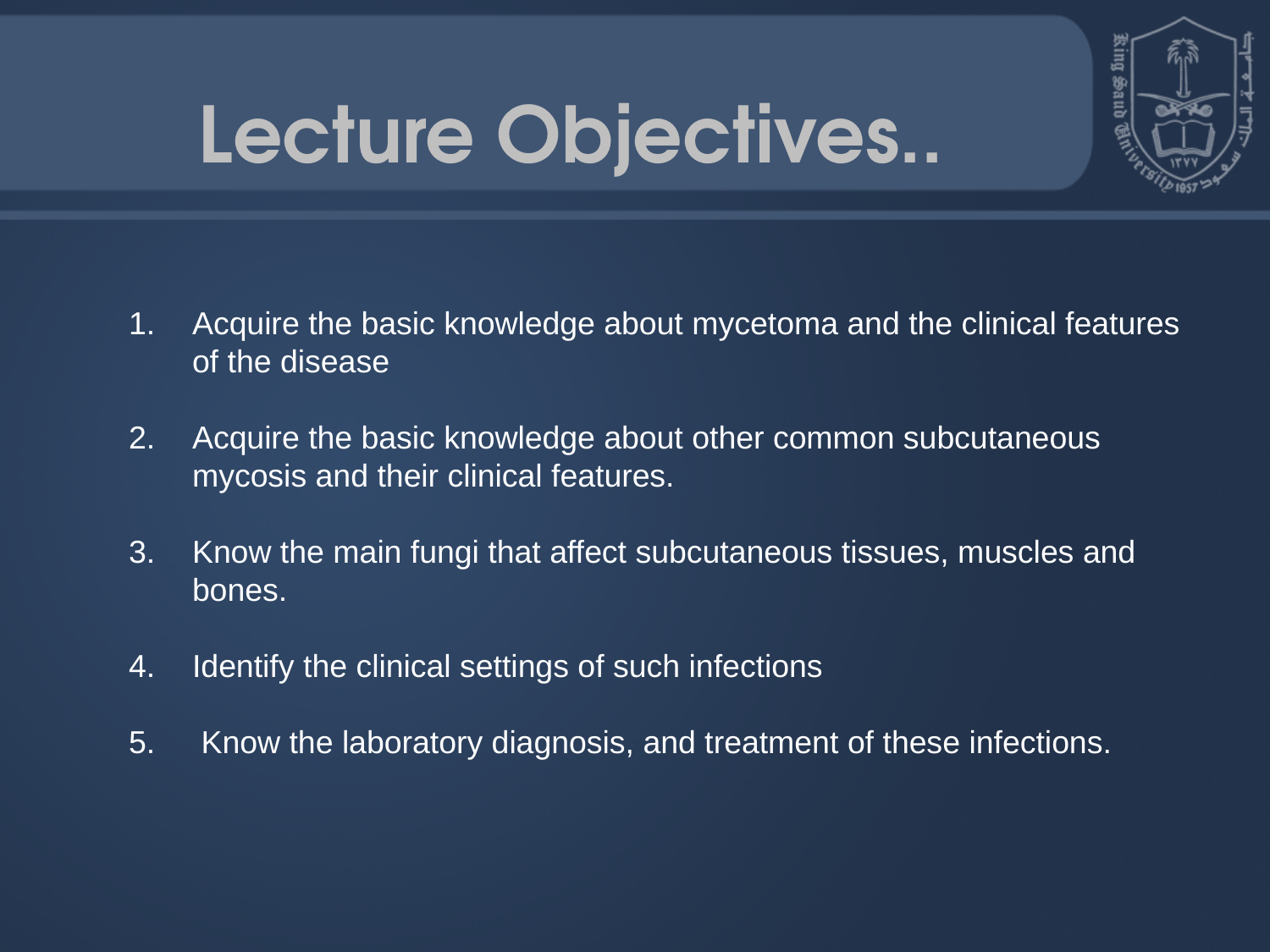

Lecture Objectives..
Acquire the basic knowledge about mycetoma and the clinical features of the disease

Acquire the basic knowledge about other common subcutaneous mycosis and their clinical features.

Know the main fungi that affect subcutaneous tissues, muscles and bones.

Identify the clinical settings of such infections

 Know the laboratory diagnosis, and treatment of these infections.